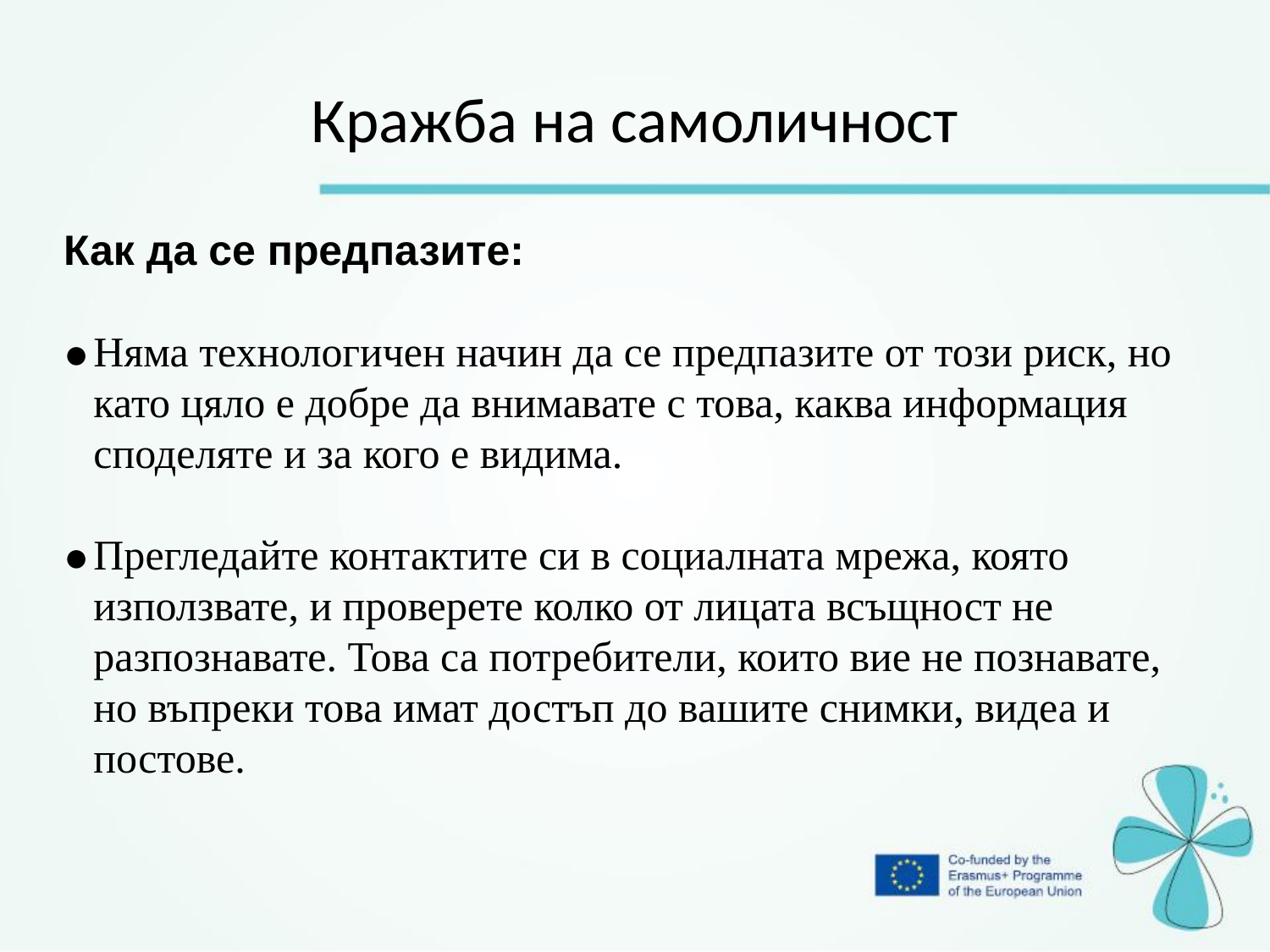

Кражба на самоличност

Как да се предпазите:

Няма технологичен начин да се предпазите от този риск, но като цяло е добре да внимавате с това, каква информация споделяте и за кого е видима.

Прегледайте контактите си в социалната мрежа, която използвате, и проверете колко от лицата всъщност не разпознавате. Това са потребители, които вие не познавате, но въпреки това имат достъп до вашите снимки, видеа и постове.